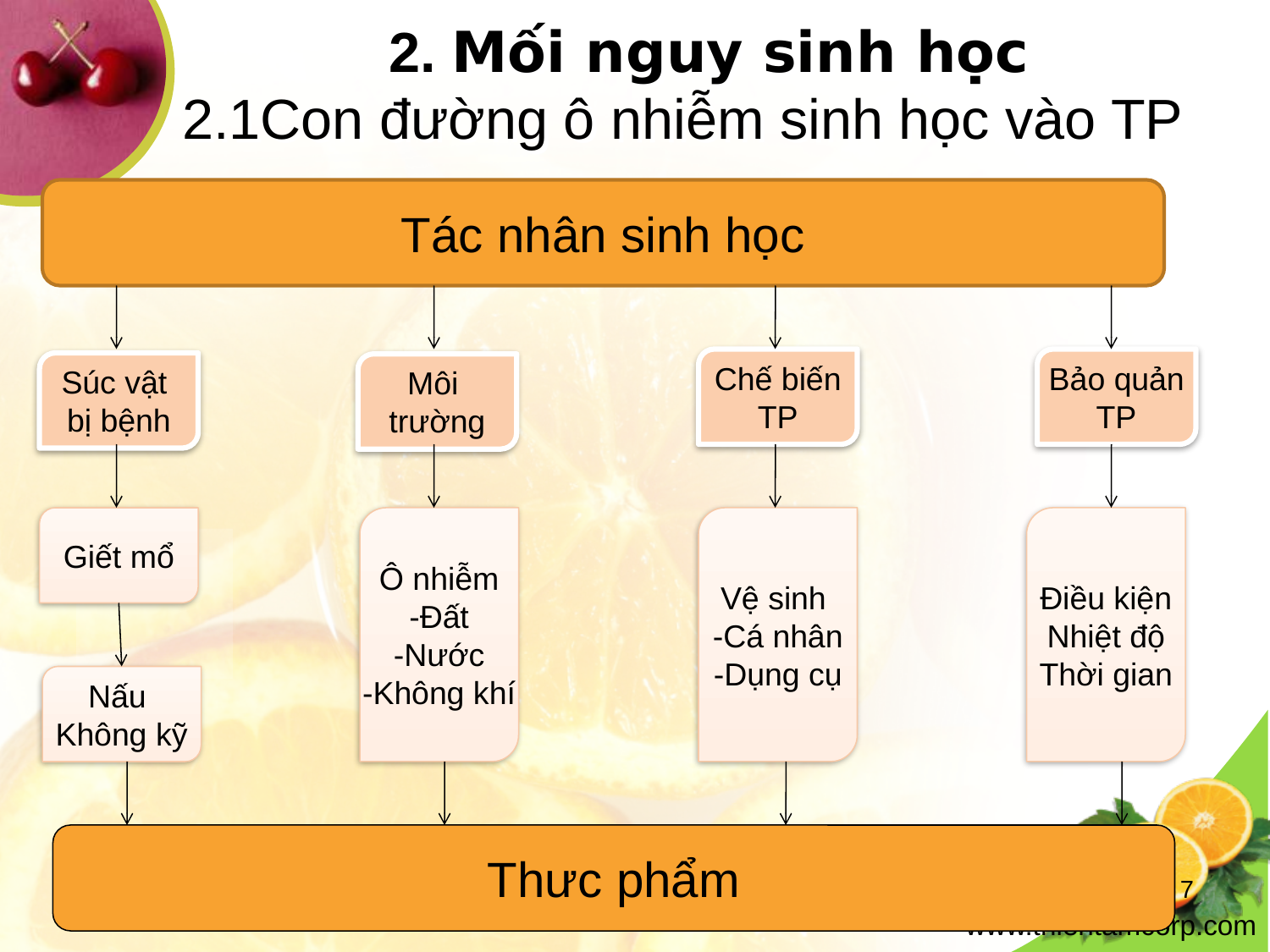

# 2. Mối nguy sinh học
2.1Con đường ô nhiễm sinh học vào TP
Tác nhân sinh học
Chế biến
TP
Bảo quản
TP
Súc vật
bị bệnh
Môi
trường
Giết mổ
Ô nhiễm
-Đất
-Nước
-Không khí
Vệ sinh
-Cá nhân
-Dụng cụ
Điều kiện
Nhiệt độ
Thời gian
Nấu
Không kỹ
Thưc phẩm
7